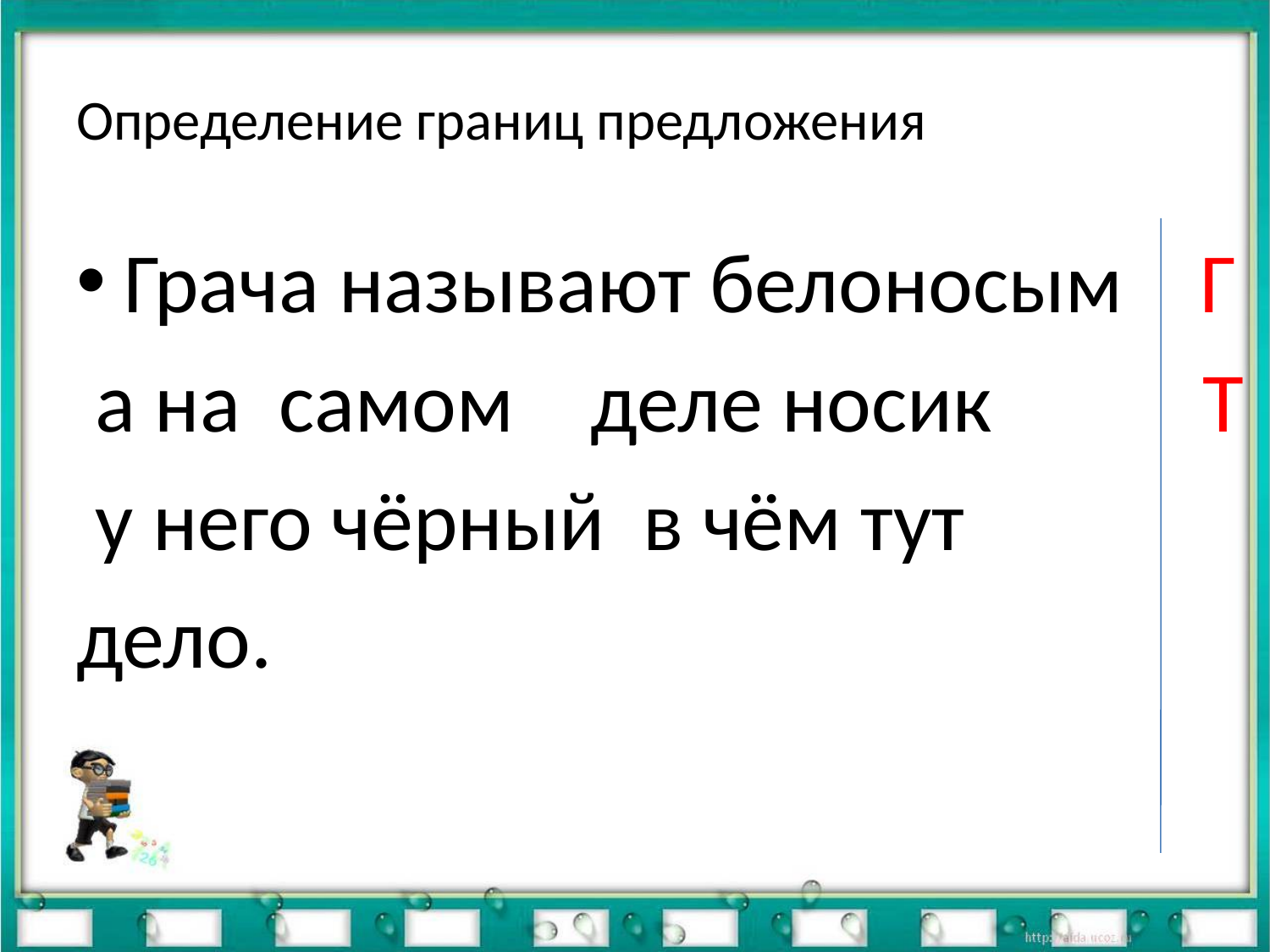

# Определение границ предложения
Грача называют белоносым    Г
 а на  самом    деле носик           Т
 у него чёрный  в чём тут
дело.